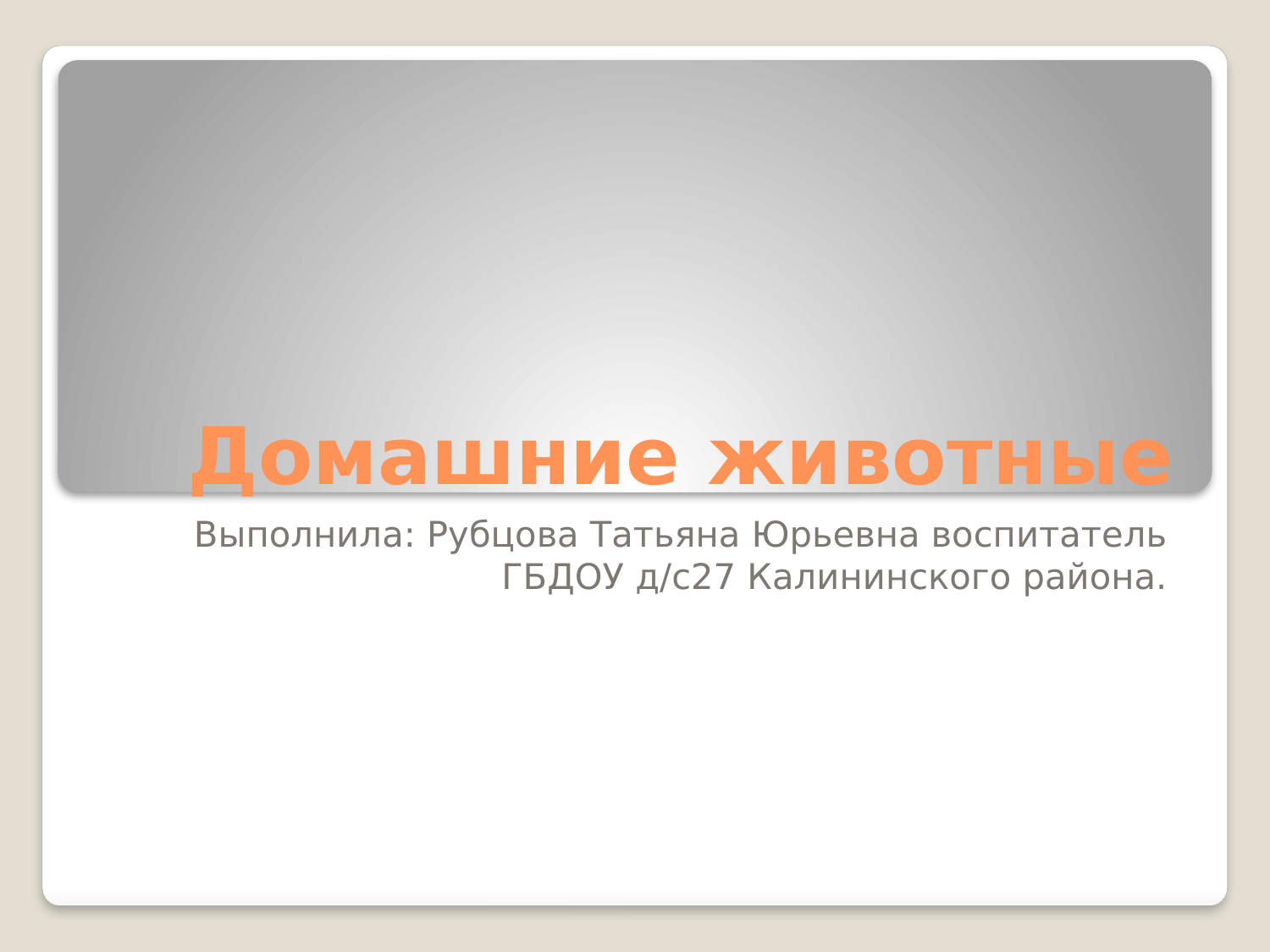

# Домашние животные
Выполнила: Рубцова Татьяна Юрьевна воспитатель ГБДОУ д/с27 Калининского района.